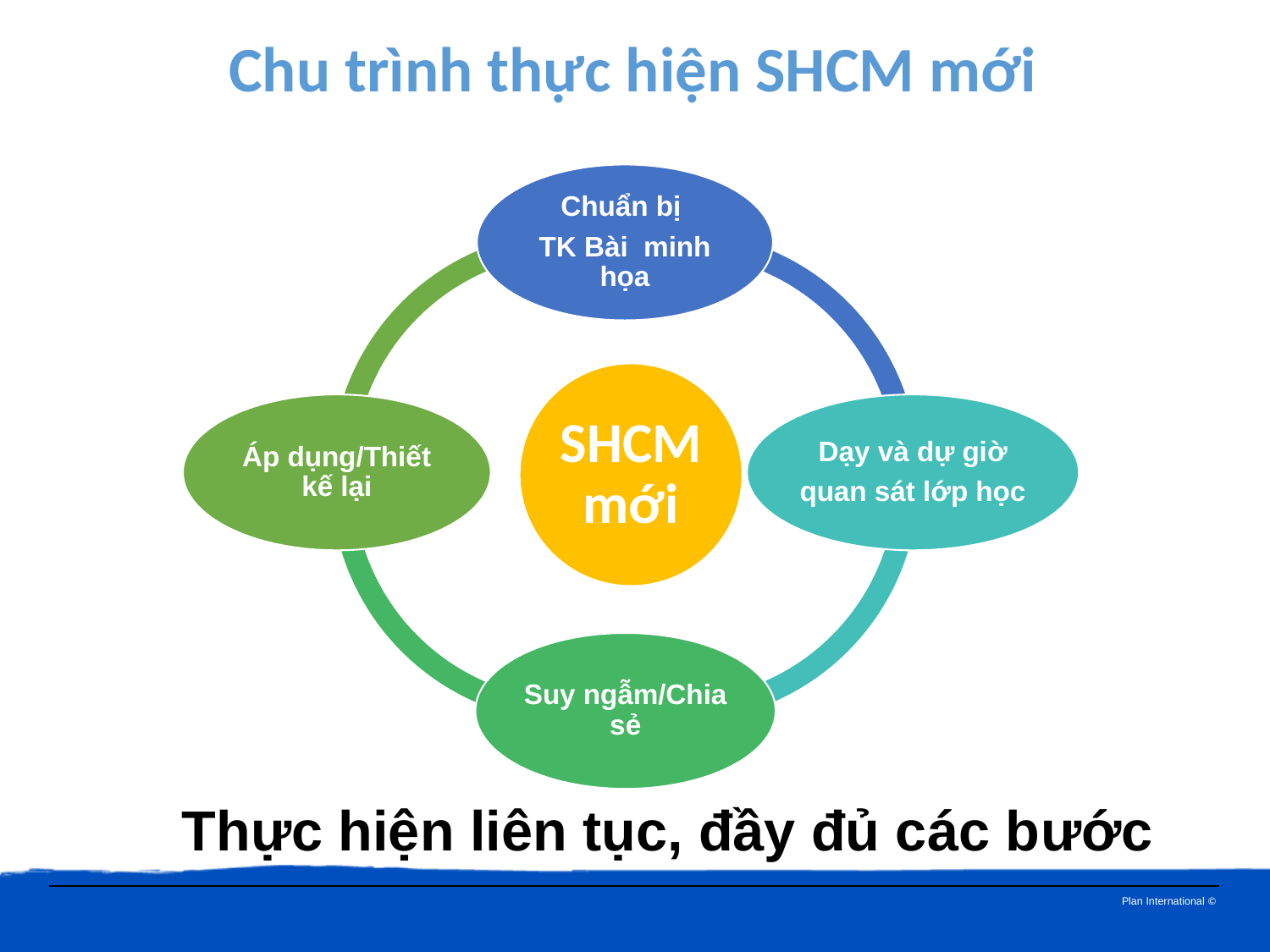

Chu trình thực hiện SHCM mới
SHCM mới
Chuẩn bị
TK Bài  minh họa
Dạy và dự giờ
quan sát lớp học
Suy ngẫm/Chia sẻ
Áp dụng/Thiết kế lại
Thực hiện liên tục, đầy đủ các bước